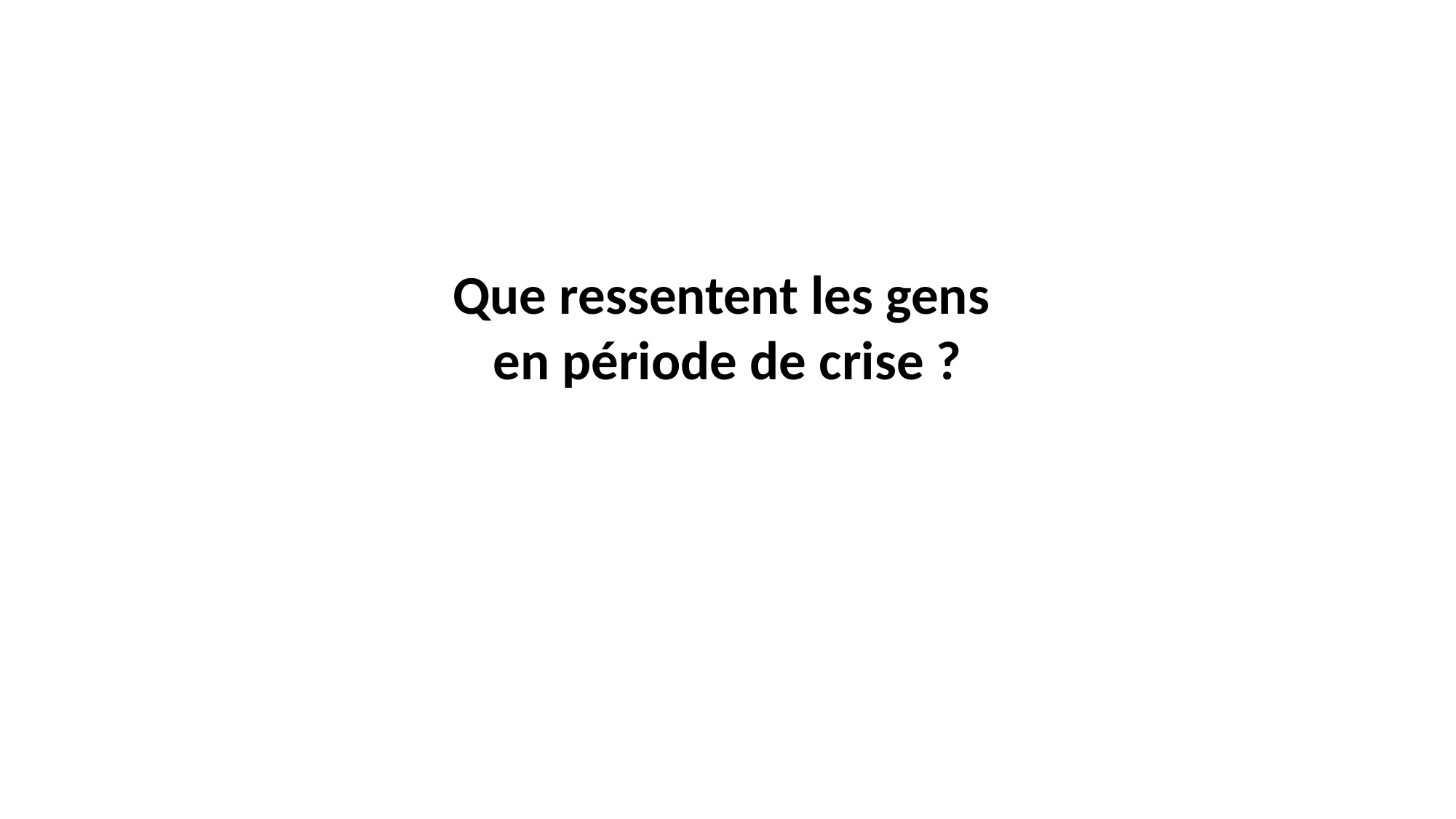

# Que ressentent les gens en période de crise ?